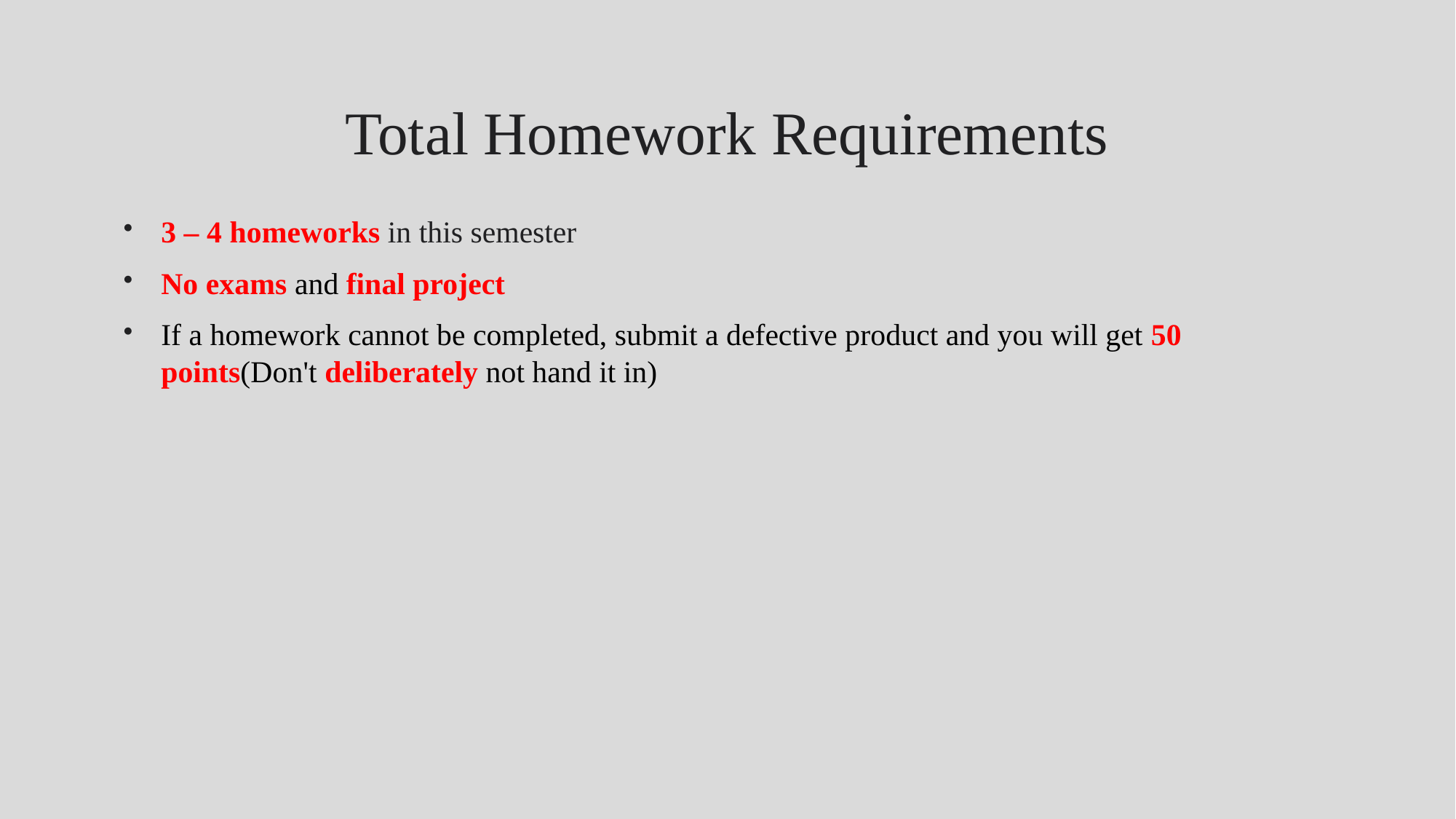

# Total Homework Requirements
3 – 4 homeworks in this semester
No exams and final project
If a homework cannot be completed, submit a defective product and you will get 50 points(Don't deliberately not hand it in)